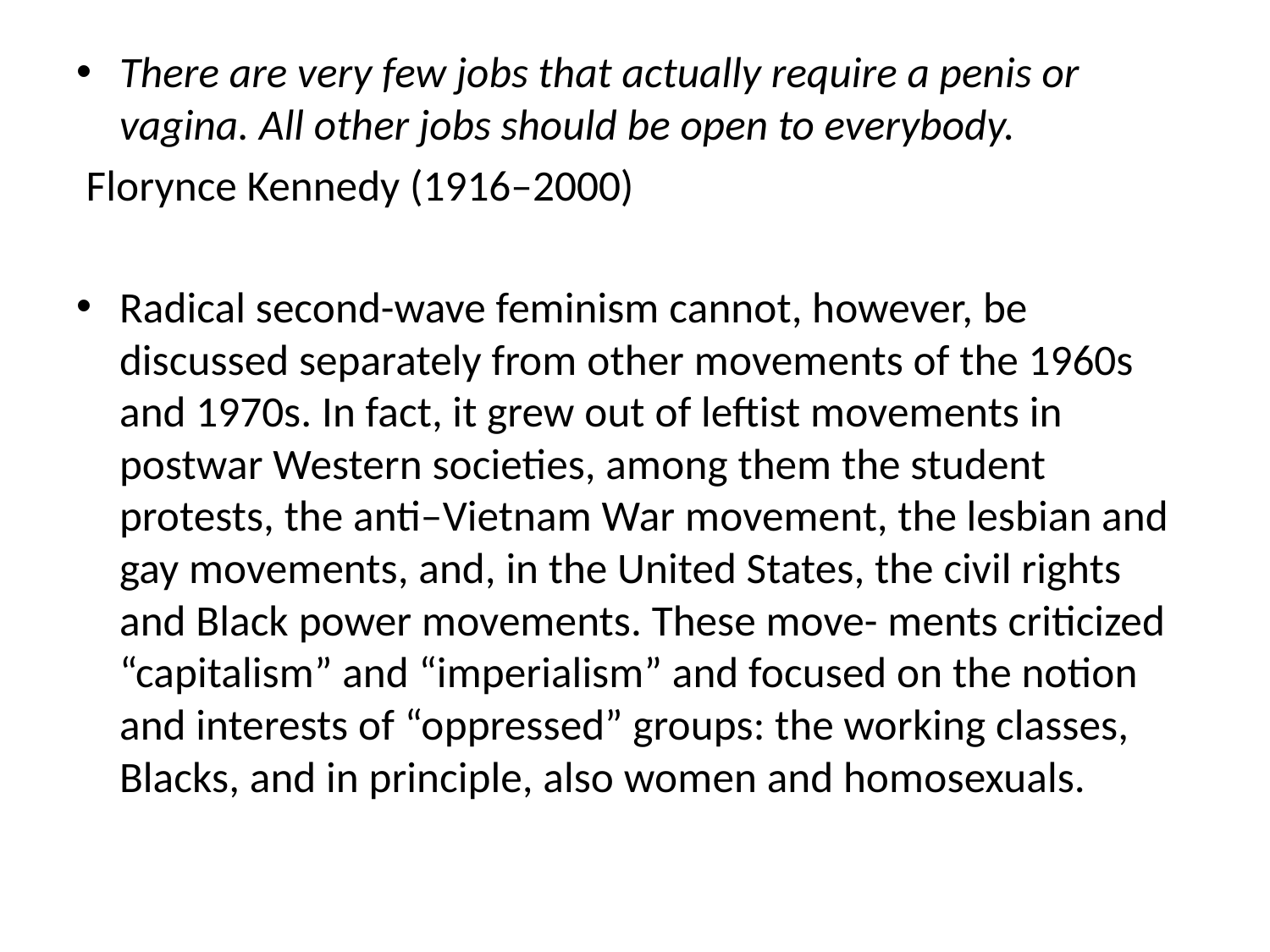

#
There are very few jobs that actually require a penis or vagina. All other jobs should be open to everybody.
 Florynce Kennedy (1916–2000)

Radical second-wave feminism cannot, however, be discussed separately from other movements of the 1960s and 1970s. In fact, it grew out of leftist movements in postwar Western societies, among them the student protests, the anti–Vietnam War movement, the lesbian and gay movements, and, in the United States, the civil rights and Black power movements. These move- ments criticized “capitalism” and “imperialism” and focused on the notion and interests of “oppressed” groups: the working classes, Blacks, and in principle, also women and homosexuals.